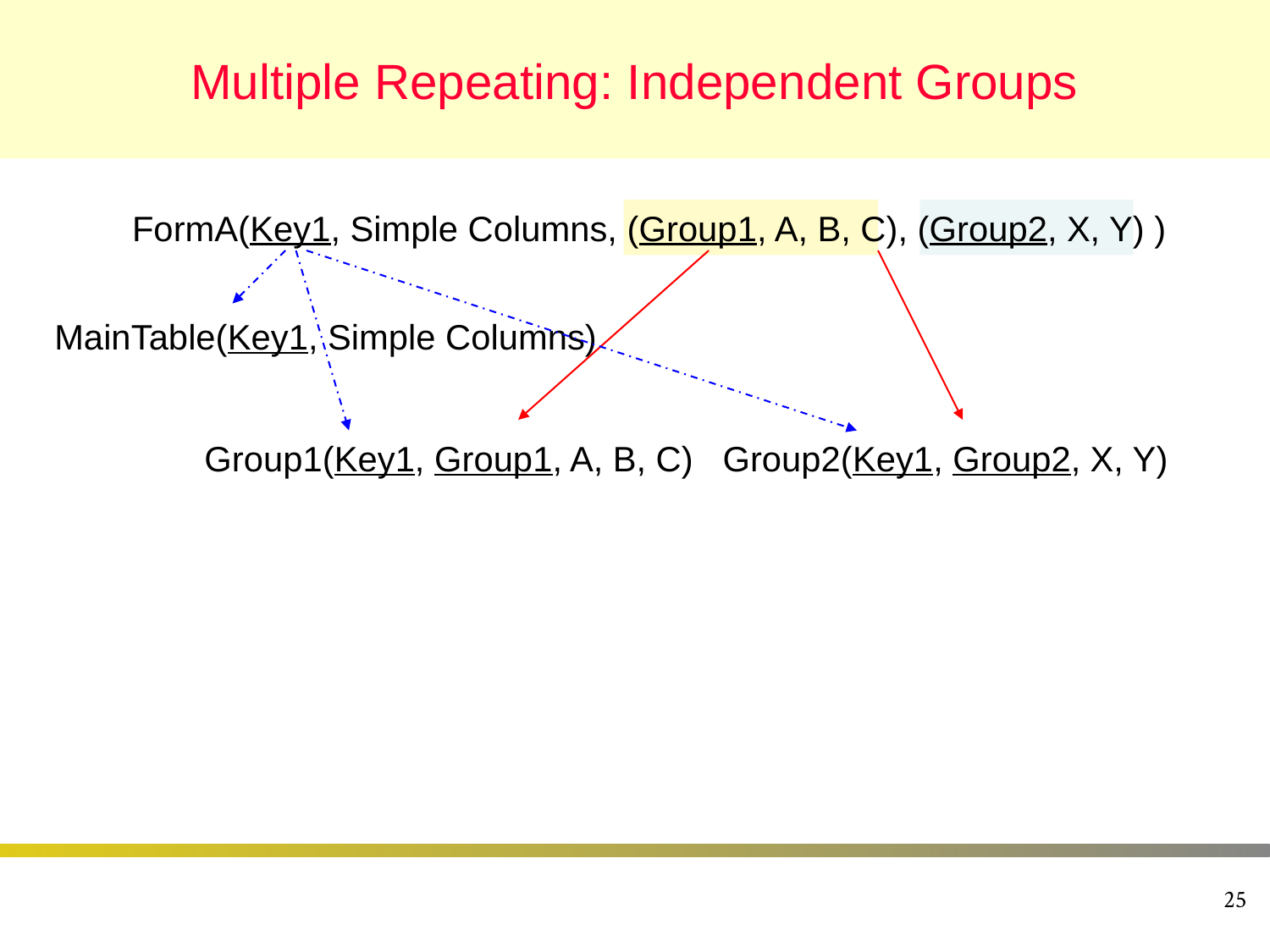

# Multiple Repeating: Independent Groups
FormA(Key1, Simple Columns, (Group1, A, B, C), (Group2, X, Y) )

MainTable(Key1, Simple Columns)
Group1(Key1, Group1, A, B, C)
Group2(Key1, Group2, X, Y)
25